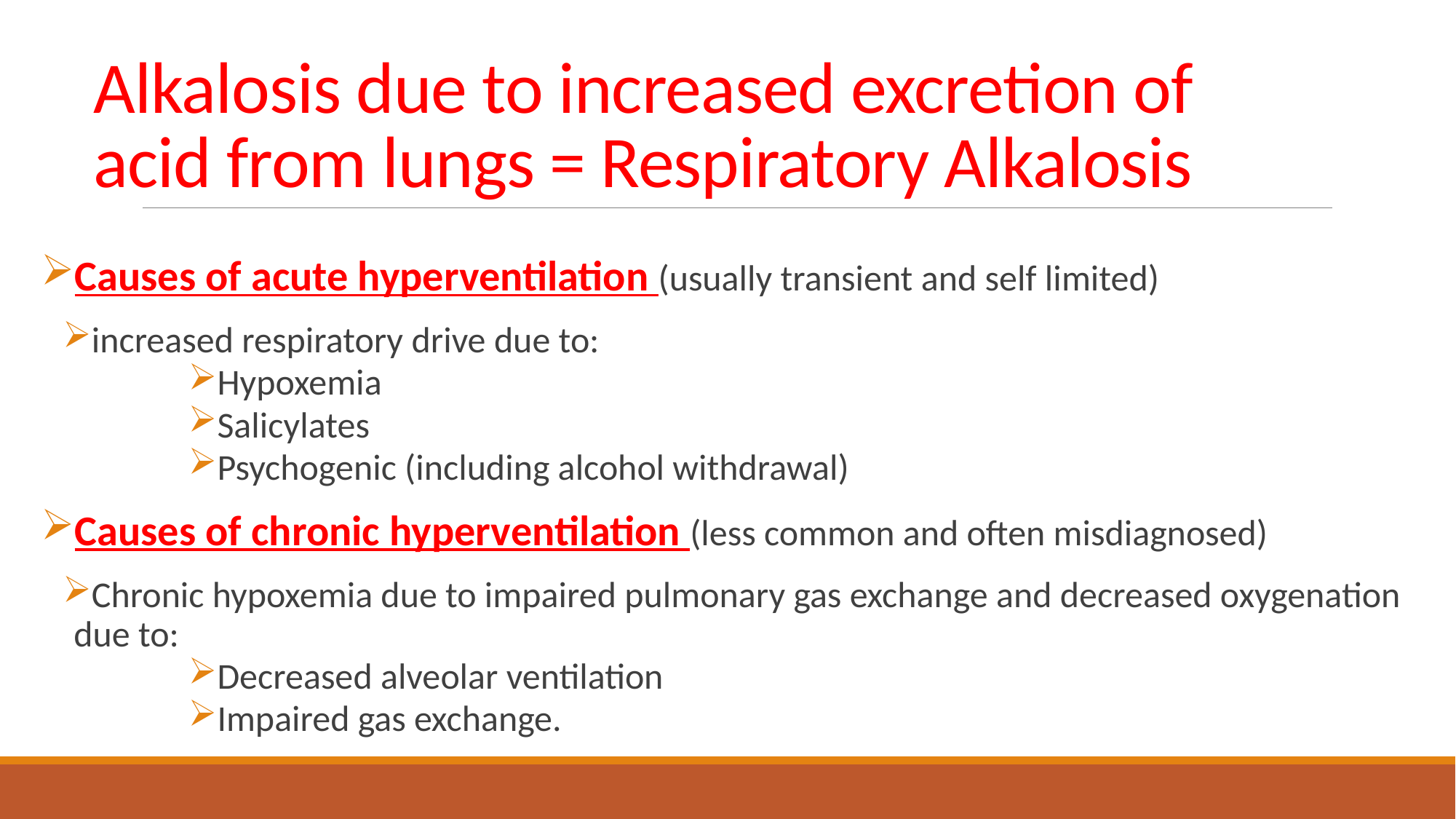

# Alkalosis due to increased excretion of acid from lungs = Respiratory Alkalosis
Causes of acute hyperventilation (usually transient and self limited)
increased respiratory drive due to:
Hypoxemia
Salicylates
Psychogenic (including alcohol withdrawal)
Causes of chronic hyperventilation (less common and often misdiagnosed)
Chronic hypoxemia due to impaired pulmonary gas exchange and decreased oxygenation due to:
Decreased alveolar ventilation
Impaired gas exchange.